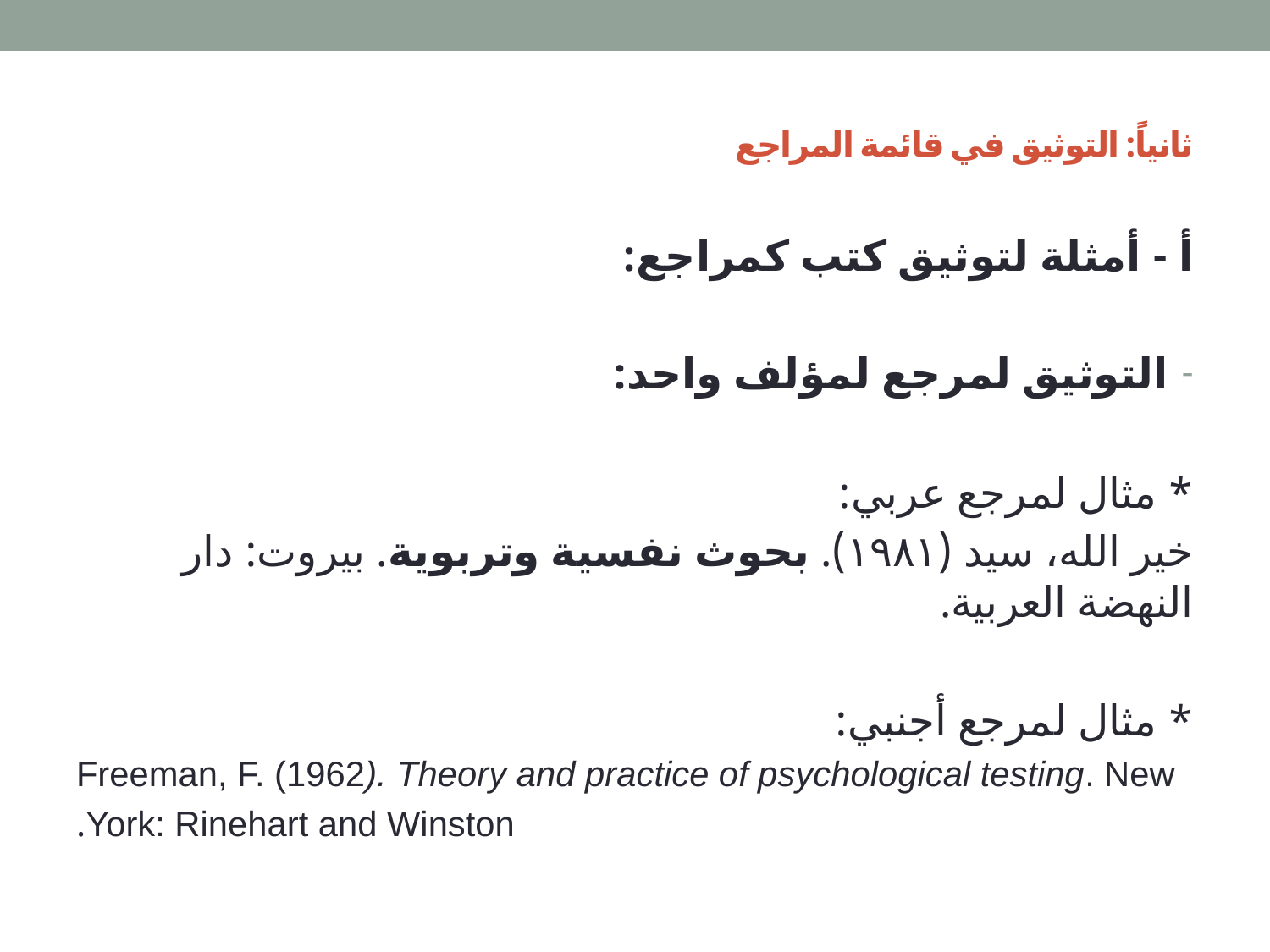

# ثانياً: التوثيق في قائمة المراجع
أ - أمثلة لتوثيق كتب كمراجع:

التوثيق لمرجع لمؤلف واحد:

* مثال لمرجع عربي:
خير الله، سيد (١٩٨١). بحوث نفسية وتربوية. بيروت: دار النهضة العربية.

* مثال لمرجع أجنبي:
Freeman, F. (1962). Theory and practice of psychological testing. New
York: Rinehart and Winston.